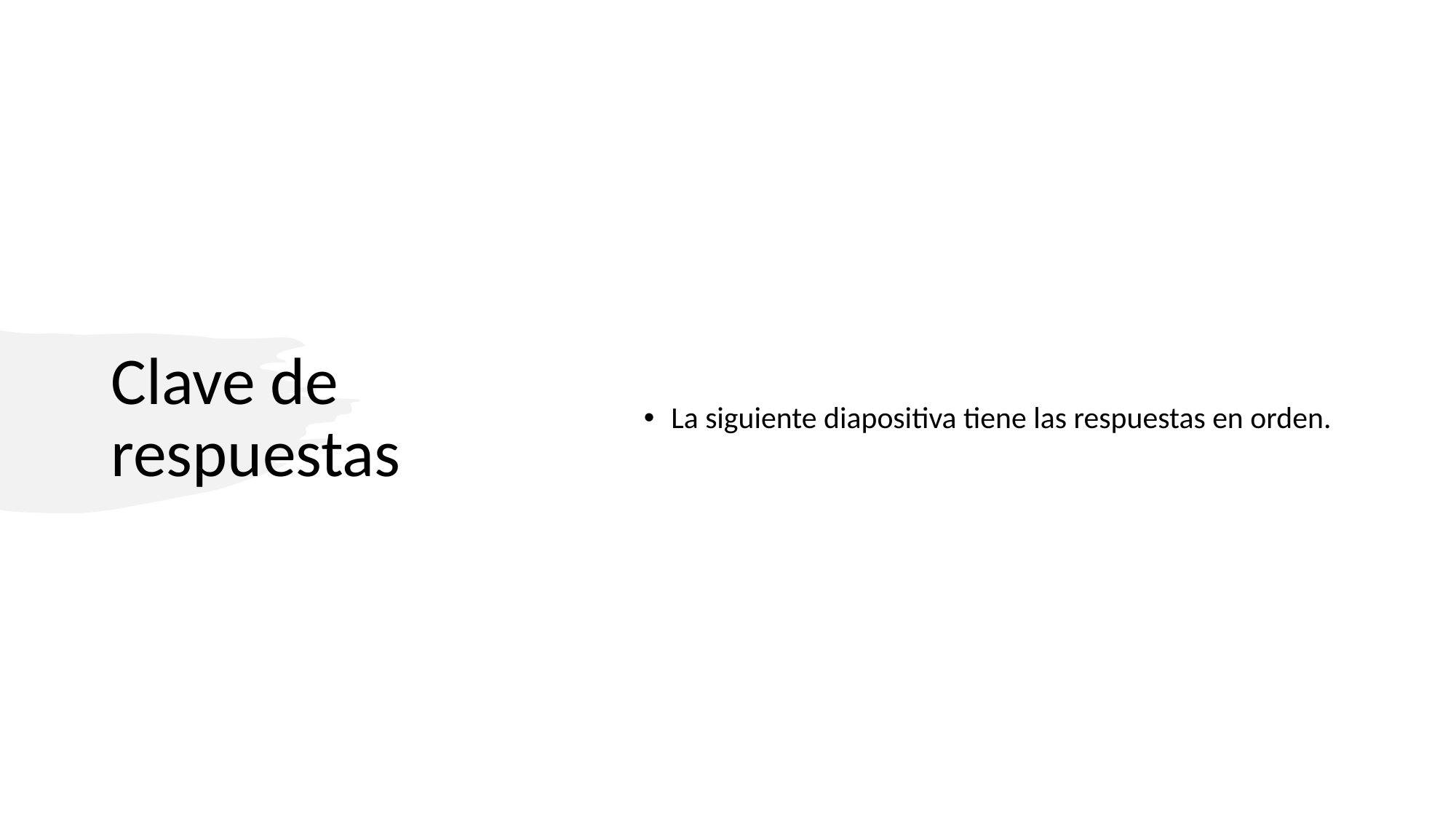

# Clave de respuestas
La siguiente diapositiva tiene las respuestas en orden.